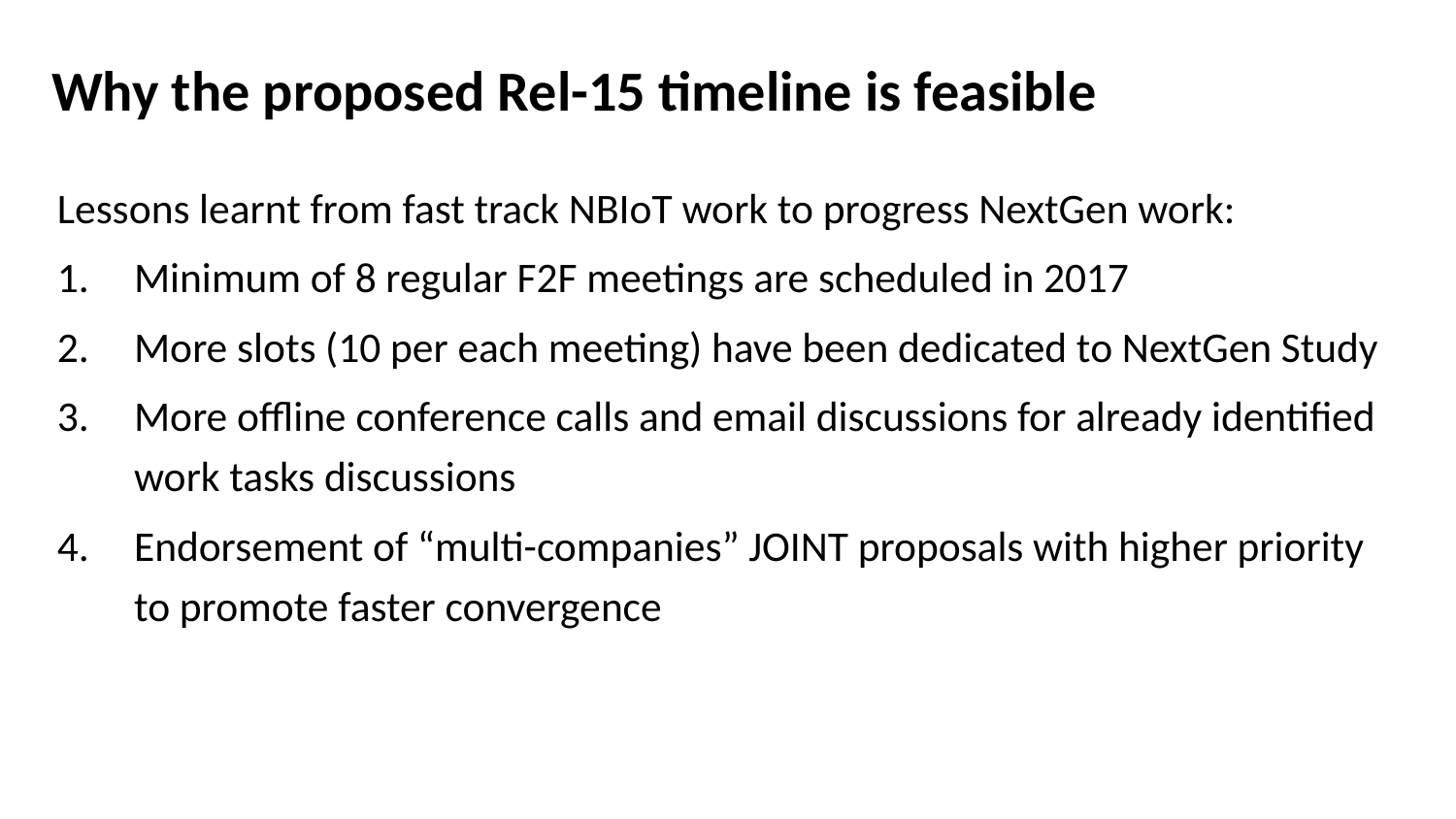

# Why the proposed Rel-15 timeline is feasible
Lessons learnt from fast track NBIoT work to progress NextGen work:
Minimum of 8 regular F2F meetings are scheduled in 2017
More slots (10 per each meeting) have been dedicated to NextGen Study
More offline conference calls and email discussions for already identified work tasks discussions
Endorsement of “multi-companies” JOINT proposals with higher priority to promote faster convergence